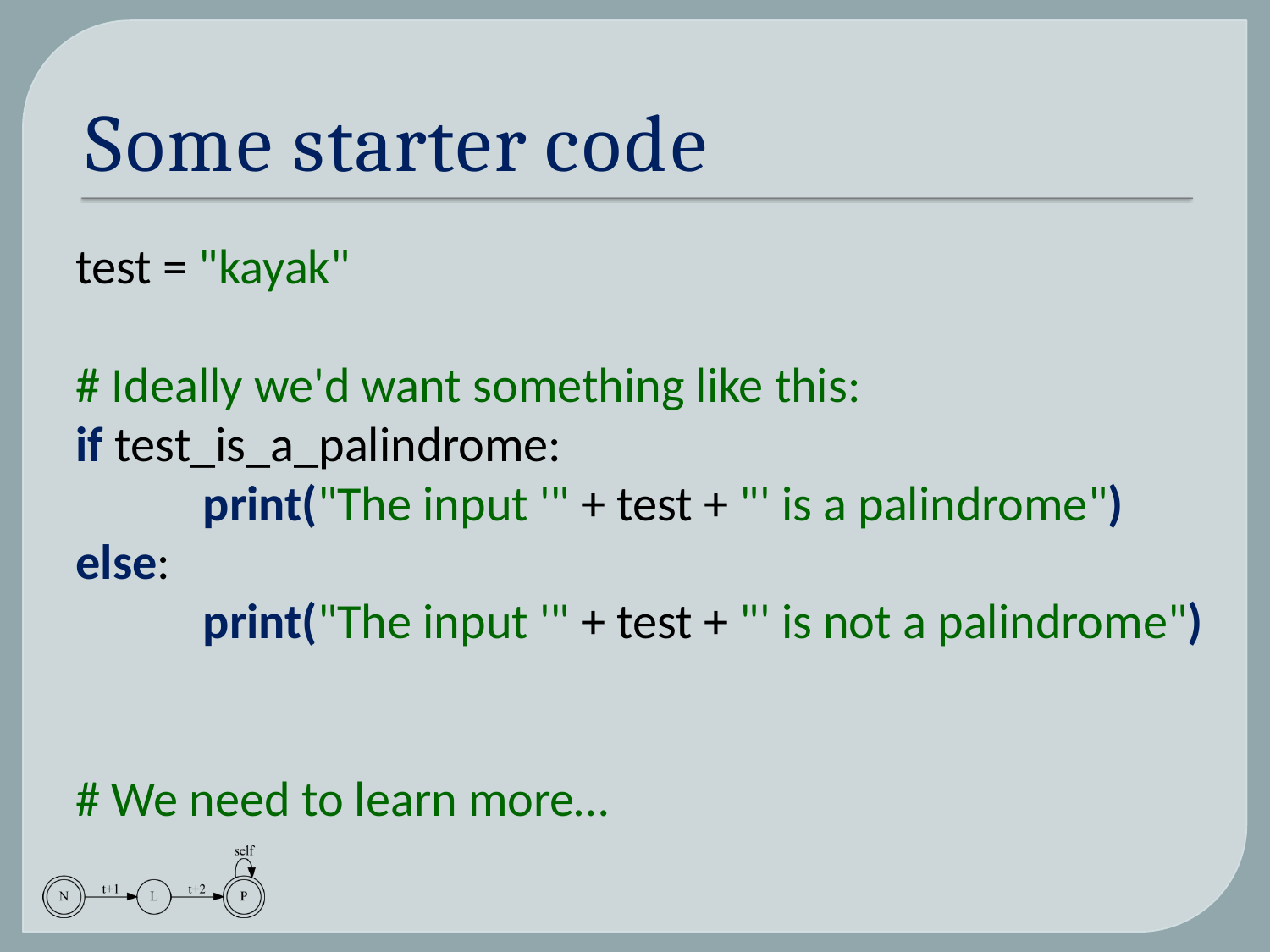

# Some starter code
test = "kayak"

# Ideally we'd want something like this:
if test_is_a_palindrome:
	print("The input '" + test + "' is a palindrome")
else:
	print("The input '" + test + "' is not a palindrome")

# We need to learn more…